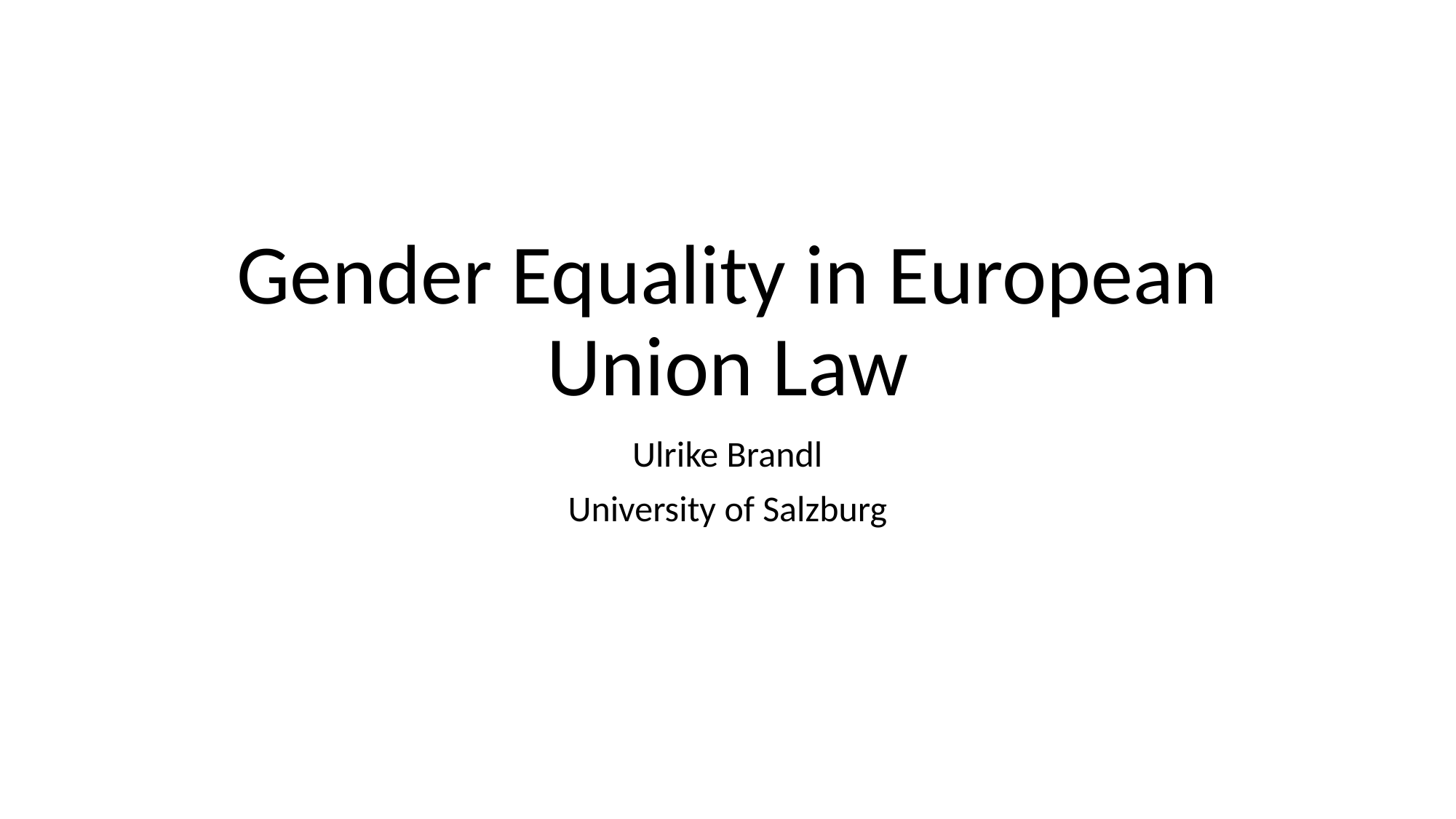

# Gender Equality in European Union Law
Ulrike Brandl
University of Salzburg